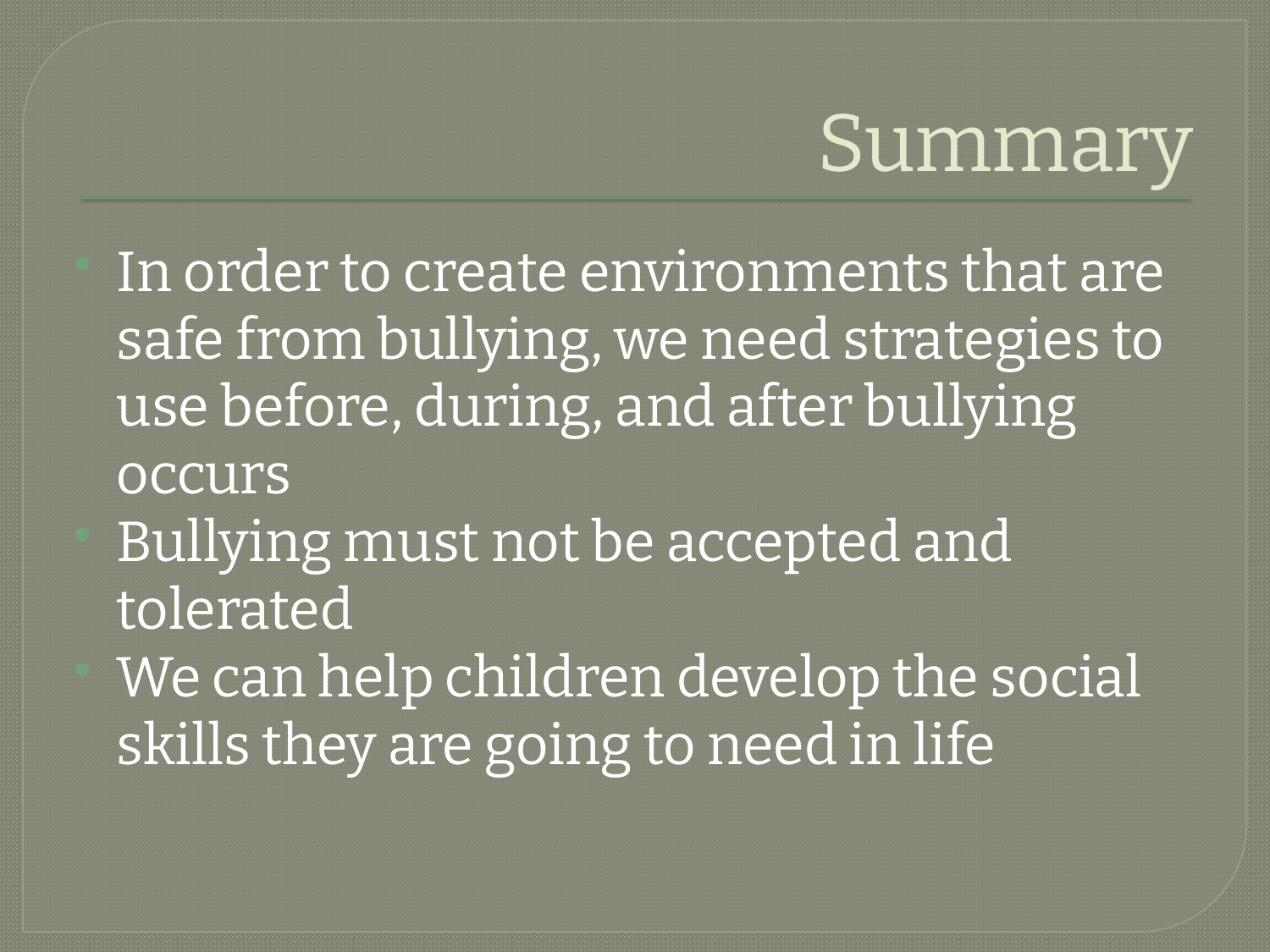

# Summary
In order to create environments that are safe from bullying, we need strategies to use before, during, and after bullying occurs
Bullying must not be accepted and tolerated
We can help children develop the social skills they are going to need in life